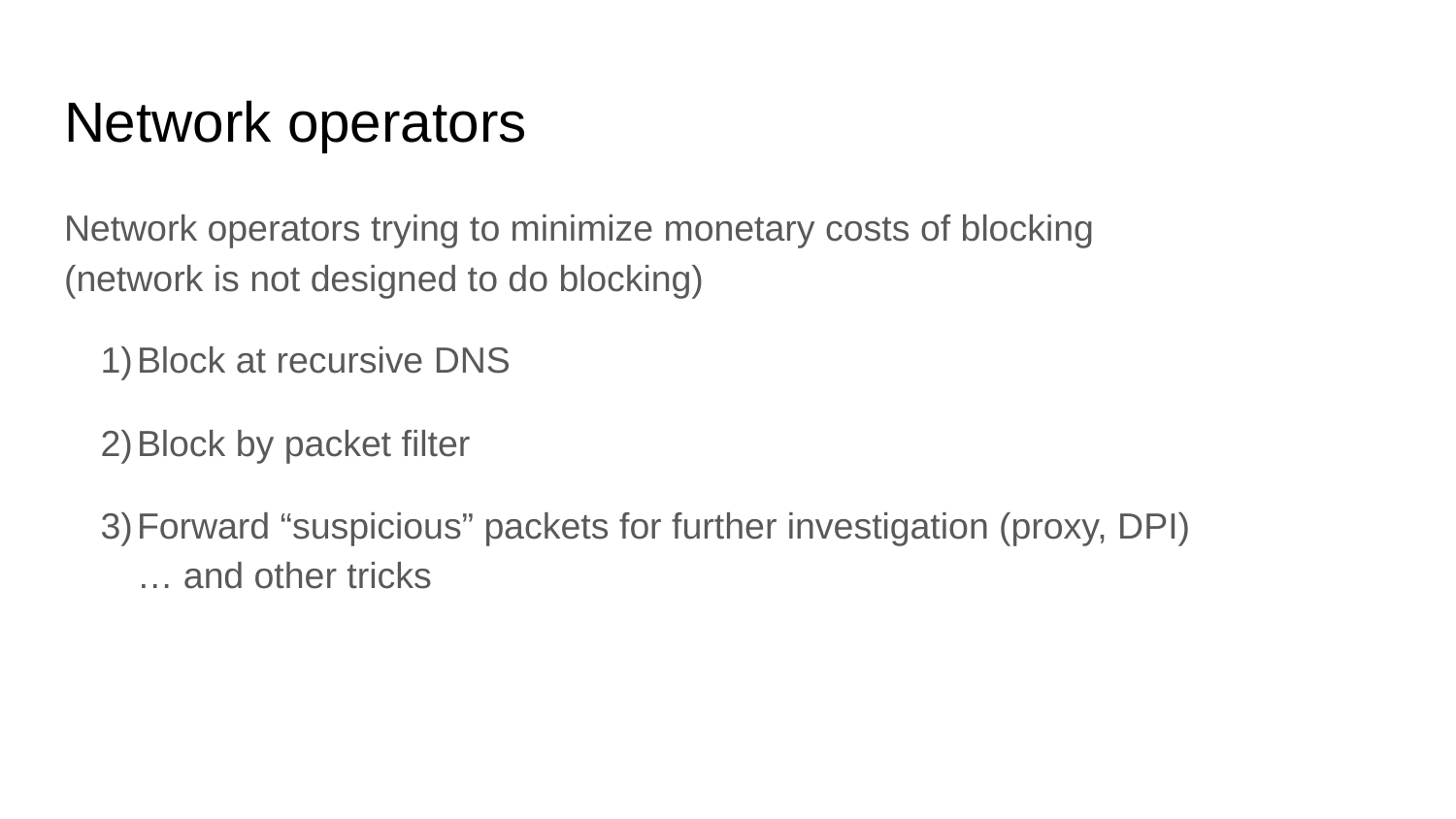

# Network operators
Network operators trying to minimize monetary costs of blocking
(network is not designed to do blocking)
Block at recursive DNS
Block by packet filter
Forward “suspicious” packets for further investigation (proxy, DPI)
… and other tricks